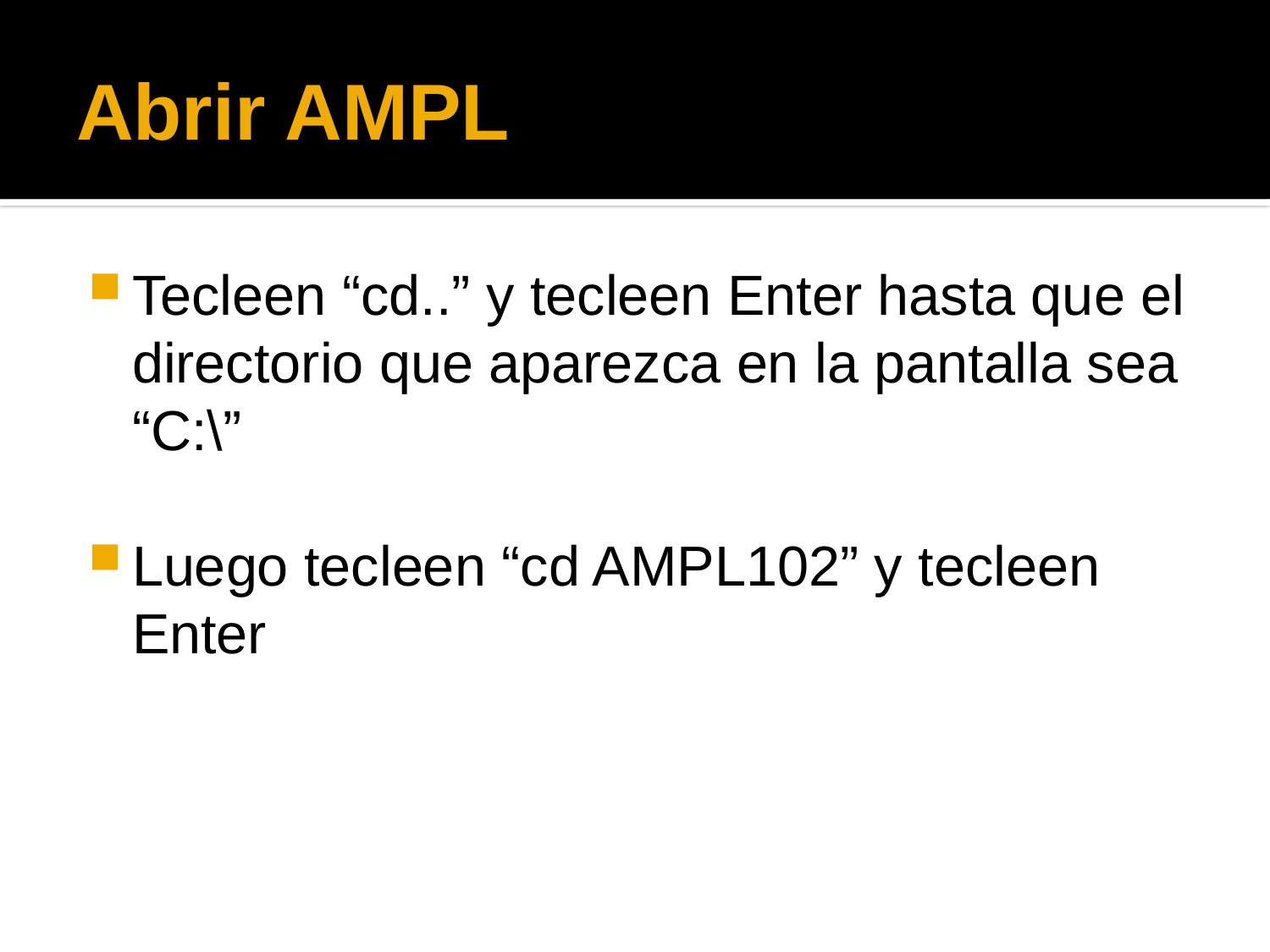

# Abrir AMPL
Tecleen “cd..” y tecleen Enter hasta que el directorio que aparezca en la pantalla sea “C:\”

Luego tecleen “cd AMPL102” y tecleen Enter